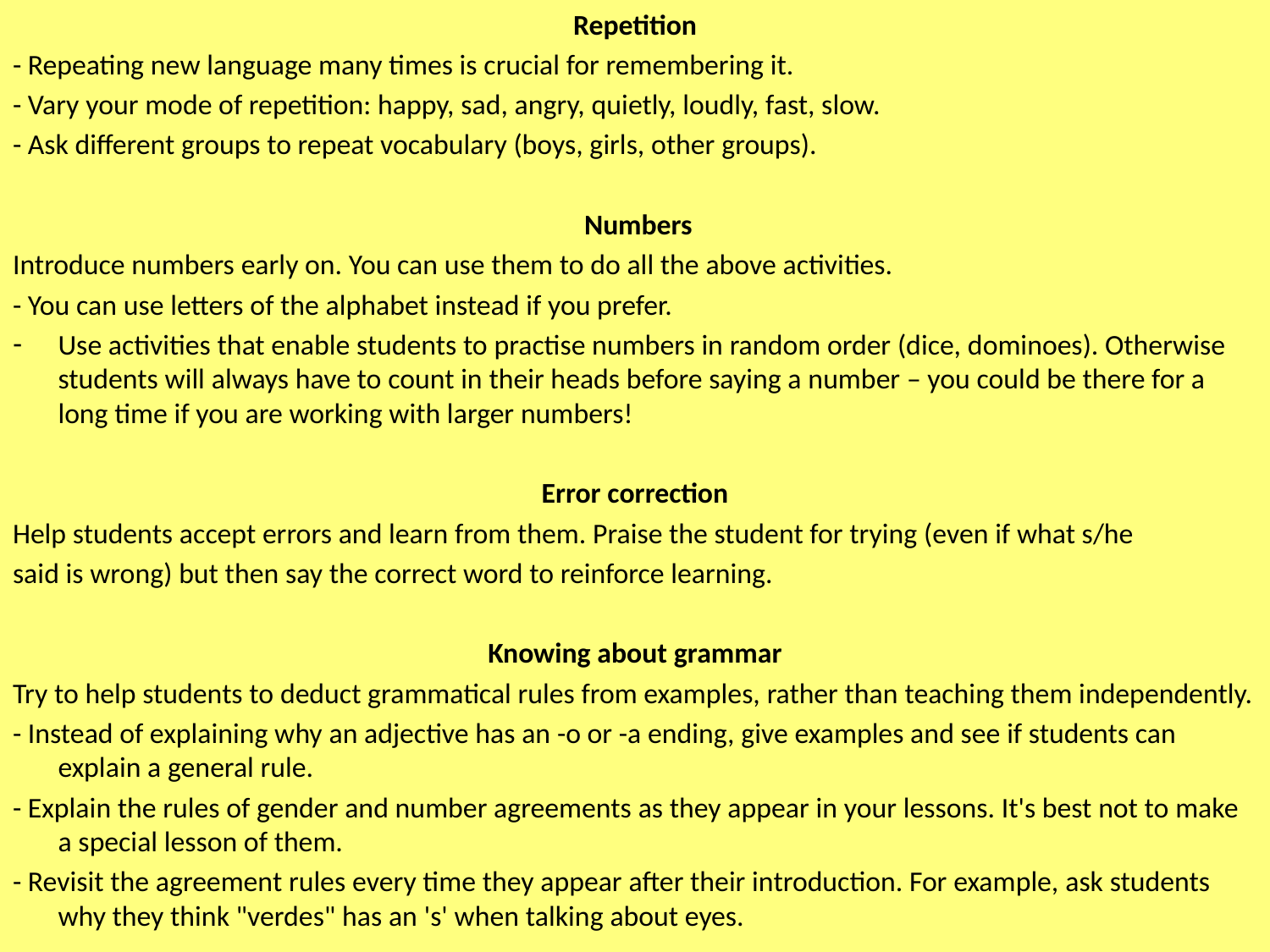

Repetition
- Repeating new language many times is crucial for remembering it.
- Vary your mode of repetition: happy, sad, angry, quietly, loudly, fast, slow.
- Ask different groups to repeat vocabulary (boys, girls, other groups).

 Numbers
Introduce numbers early on. You can use them to do all the above activities.
- You can use letters of the alphabet instead if you prefer.
Use activities that enable students to practise numbers in random order (dice, dominoes). Otherwise students will always have to count in their heads before saying a number – you could be there for a long time if you are working with larger numbers!

Error correction
Help students accept errors and learn from them. Praise the student for trying (even if what s/he
said is wrong) but then say the correct word to reinforce learning.

Knowing about grammar
Try to help students to deduct grammatical rules from examples, rather than teaching them independently.
- Instead of explaining why an adjective has an -o or -a ending, give examples and see if students can explain a general rule.
- Explain the rules of gender and number agreements as they appear in your lessons. It's best not to make a special lesson of them.
- Revisit the agreement rules every time they appear after their introduction. For example, ask students why they think "verdes" has an 's' when talking about eyes.